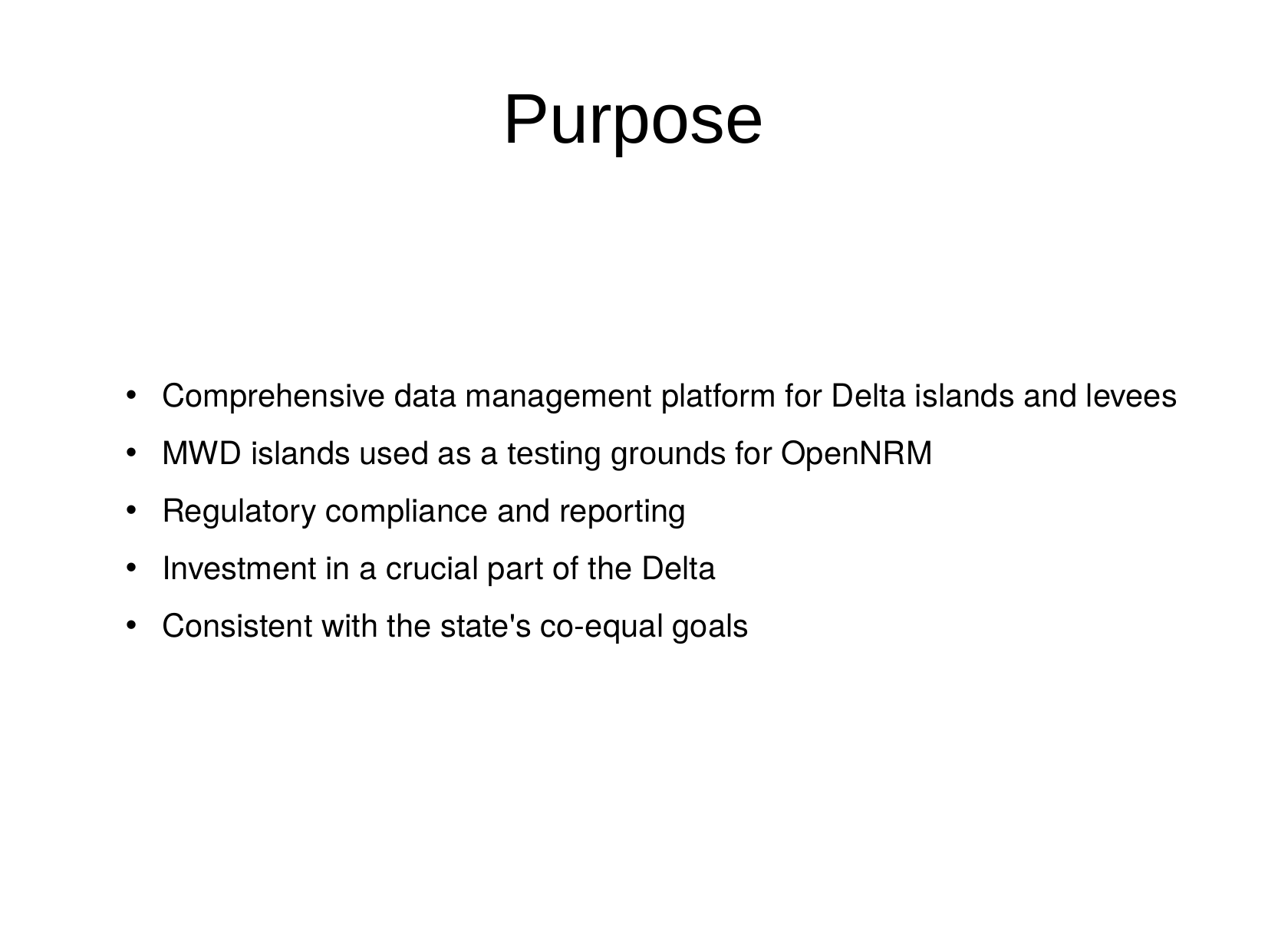

# Purpose
Comprehensive data management platform for Delta islands and levees
MWD islands used as a testing grounds for OpenNRM
Regulatory compliance and reporting
Investment in a crucial part of the Delta
Consistent with the state's co-equal goals